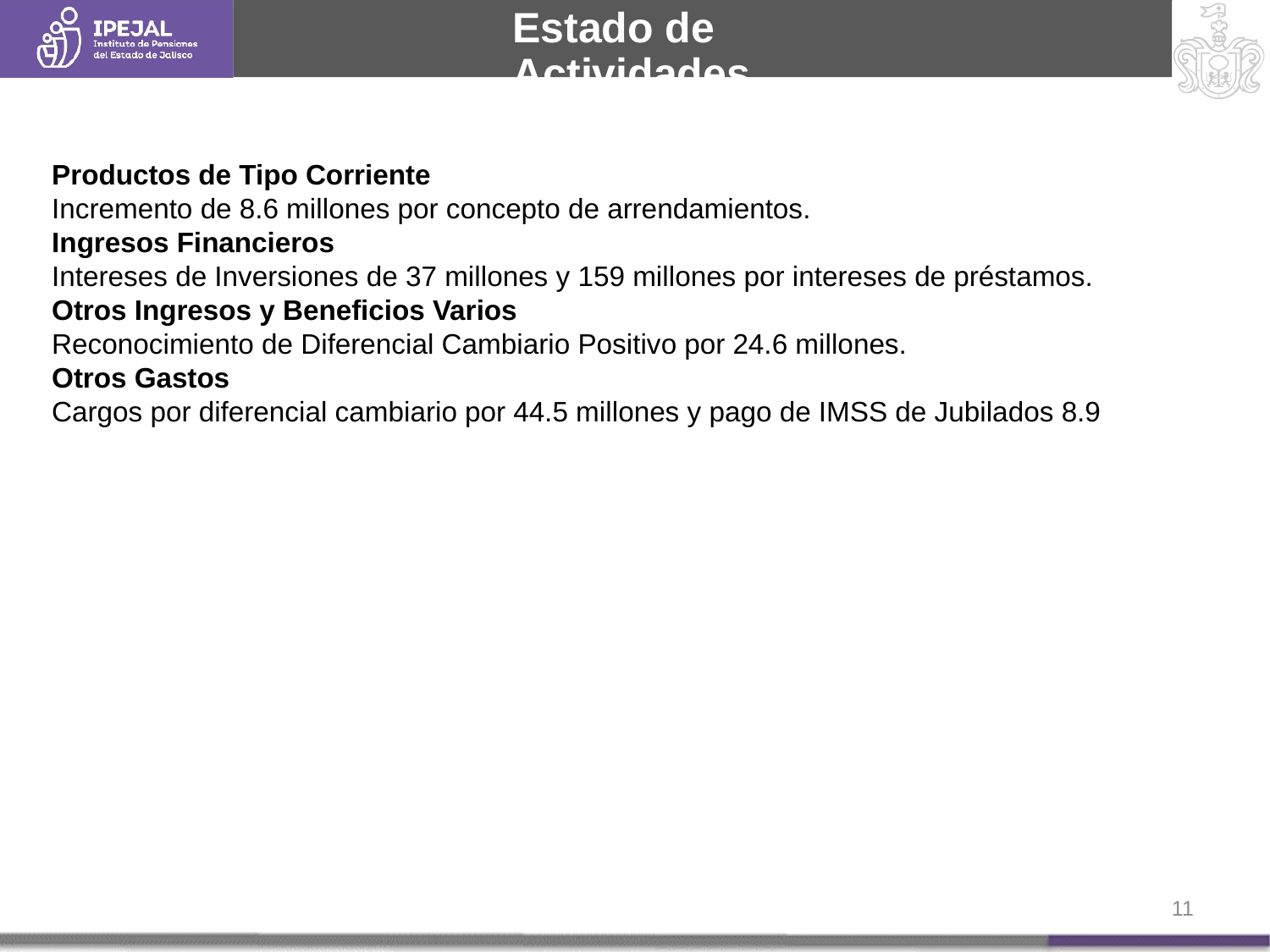

# Estado de Actividades
Productos de Tipo Corriente
Incremento de 8.6 millones por concepto de arrendamientos.
Ingresos Financieros
Intereses de Inversiones de 37 millones y 159 millones por intereses de préstamos.
Otros Ingresos y Beneficios Varios
Reconocimiento de Diferencial Cambiario Positivo por 24.6 millones.
Otros Gastos
Cargos por diferencial cambiario por 44.5 millones y pago de IMSS de Jubilados 8.9

11